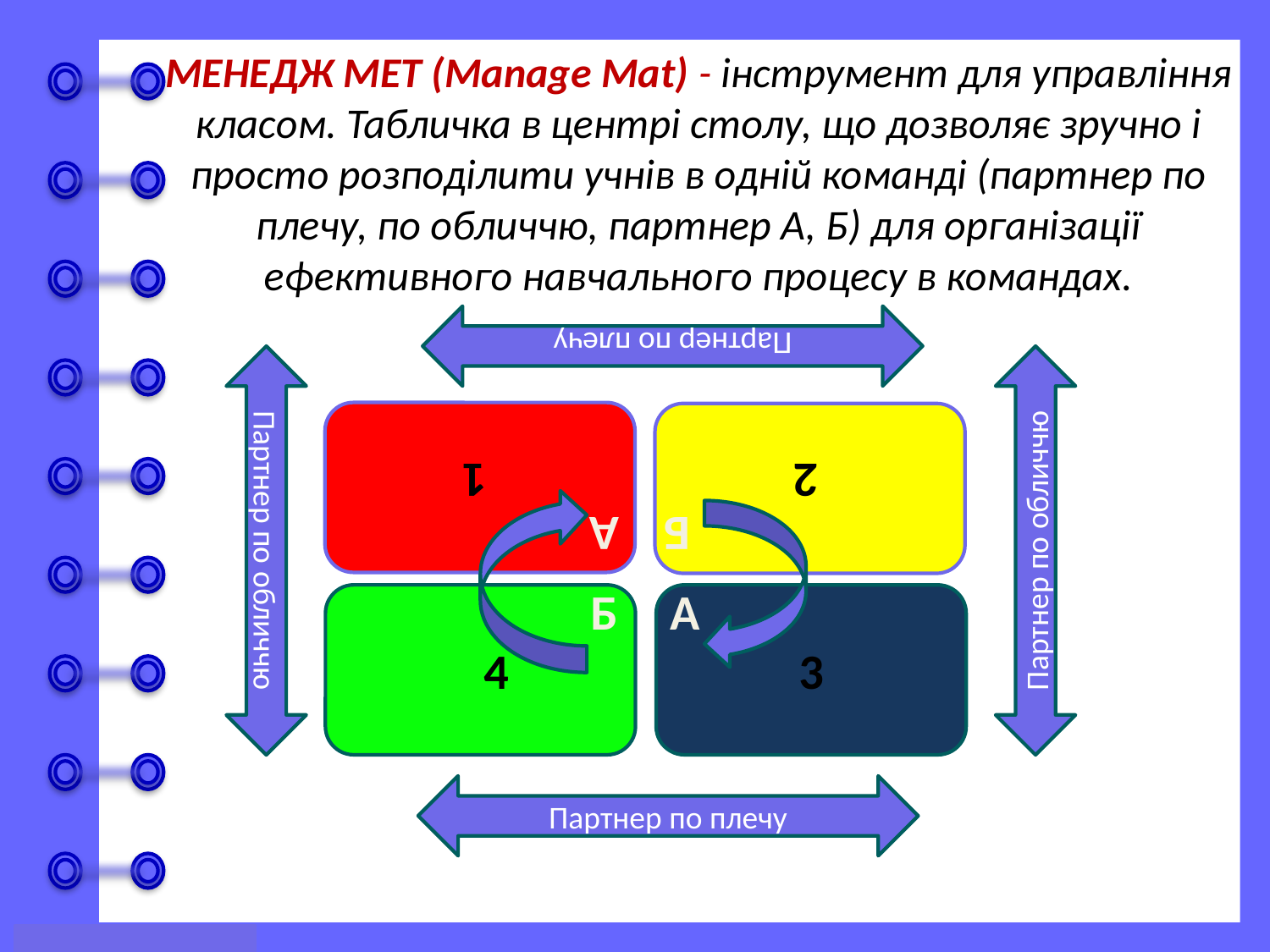

# МЕНЕДЖ МЕТ (Manage Mat) - інструмент для управління класом. Табличка в центрі столу, що дозволяє зручно і просто розподілити учнів в одній команді (партнер по плечу, по обличчю, партнер А, Б) для організації ефективного навчального процесу в командах.
Партнер по плечу

 1
 2

А
Б
Партнер по обличчю
Партнер по обличчю
А
Б

4
3
Партнер по плечу